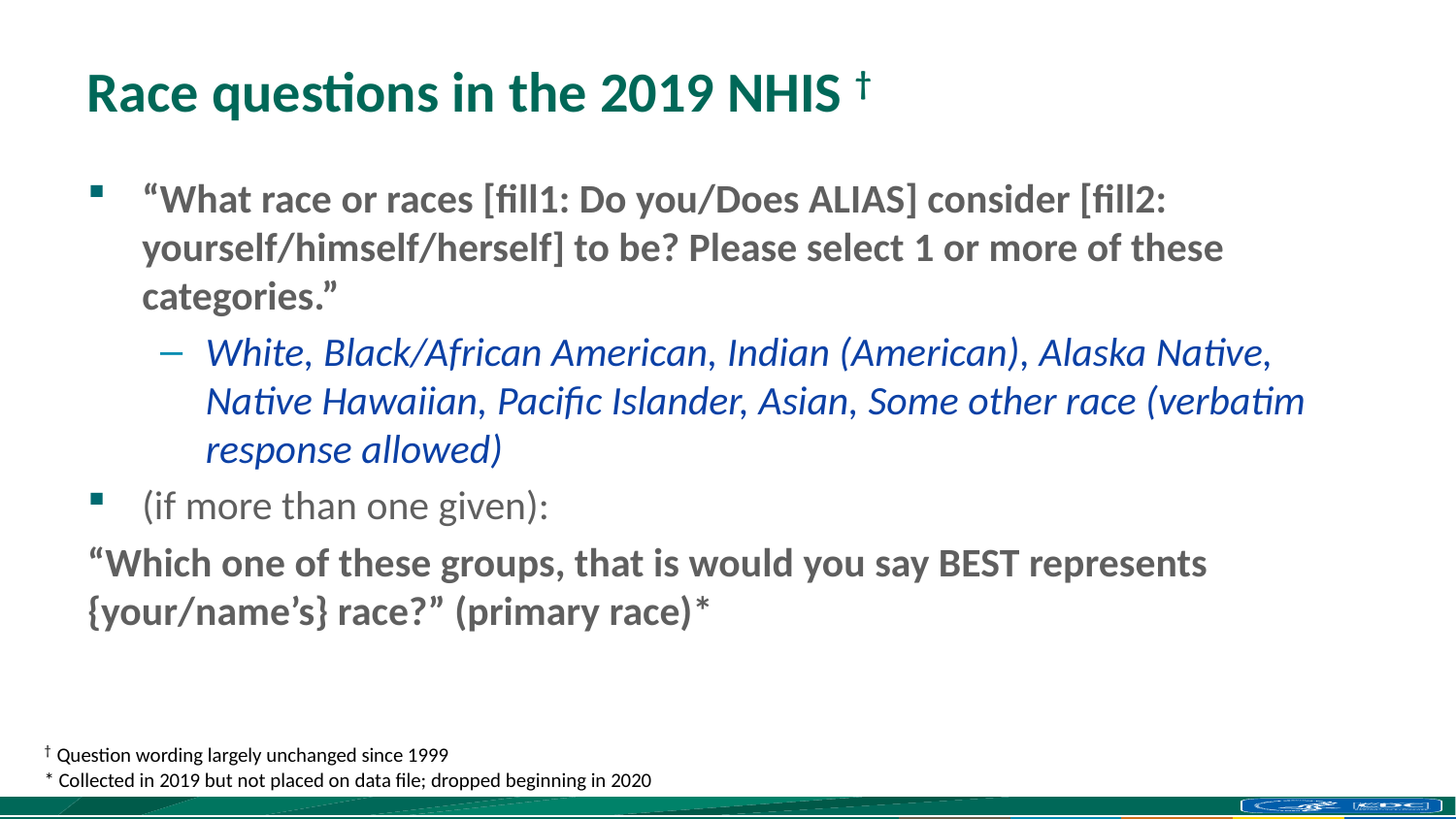

# Race questions in the 2019 NHIS †
“What race or races [fill1: Do you/Does ALIAS] consider [fill2: yourself/himself/herself] to be? Please select 1 or more of these categories.”
White, Black/African American, Indian (American), Alaska Native, Native Hawaiian, Pacific Islander, Asian, Some other race (verbatim response allowed)
(if more than one given):
“Which one of these groups, that is would you say BEST represents {your/name’s} race?” (primary race)*

† Question wording largely unchanged since 1999
* Collected in 2019 but not placed on data file; dropped beginning in 2020